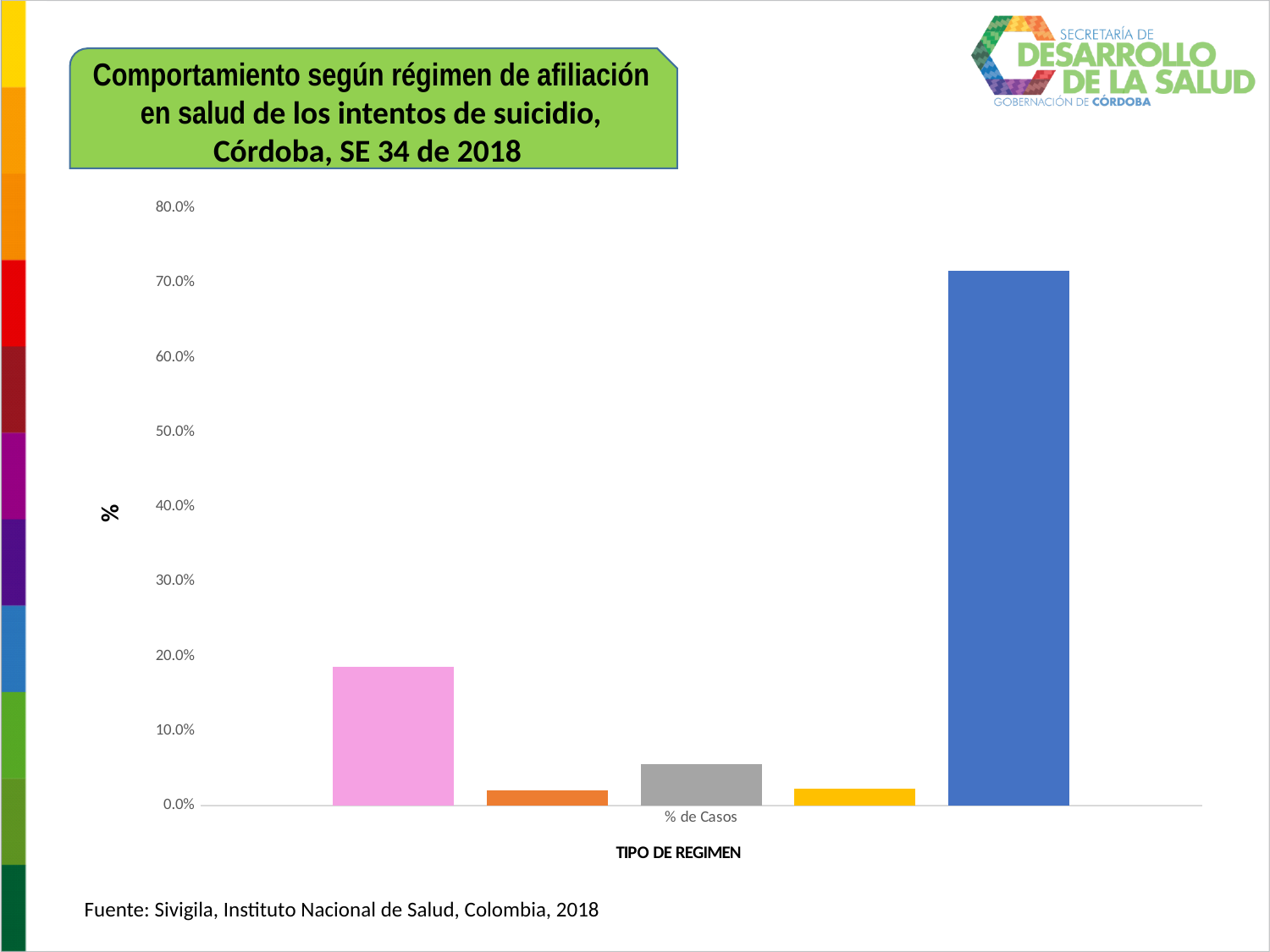

Comportamiento según régimen de afiliación en salud de los intentos de suicidio, Córdoba, SE 34 de 2018

### Chart

| Category | Contributivo | Especial | No asegurado | Excepción | Subsidiado |
|---|---|---|---|---|---|
| % de Casos | 0.18571428571428572 | 0.02040816326530612 | 0.05510204081632653 | 0.022448979591836733 | 0.7163265306122449 |
Fuente: Sivigila, Instituto Nacional de Salud, Colombia, 2018